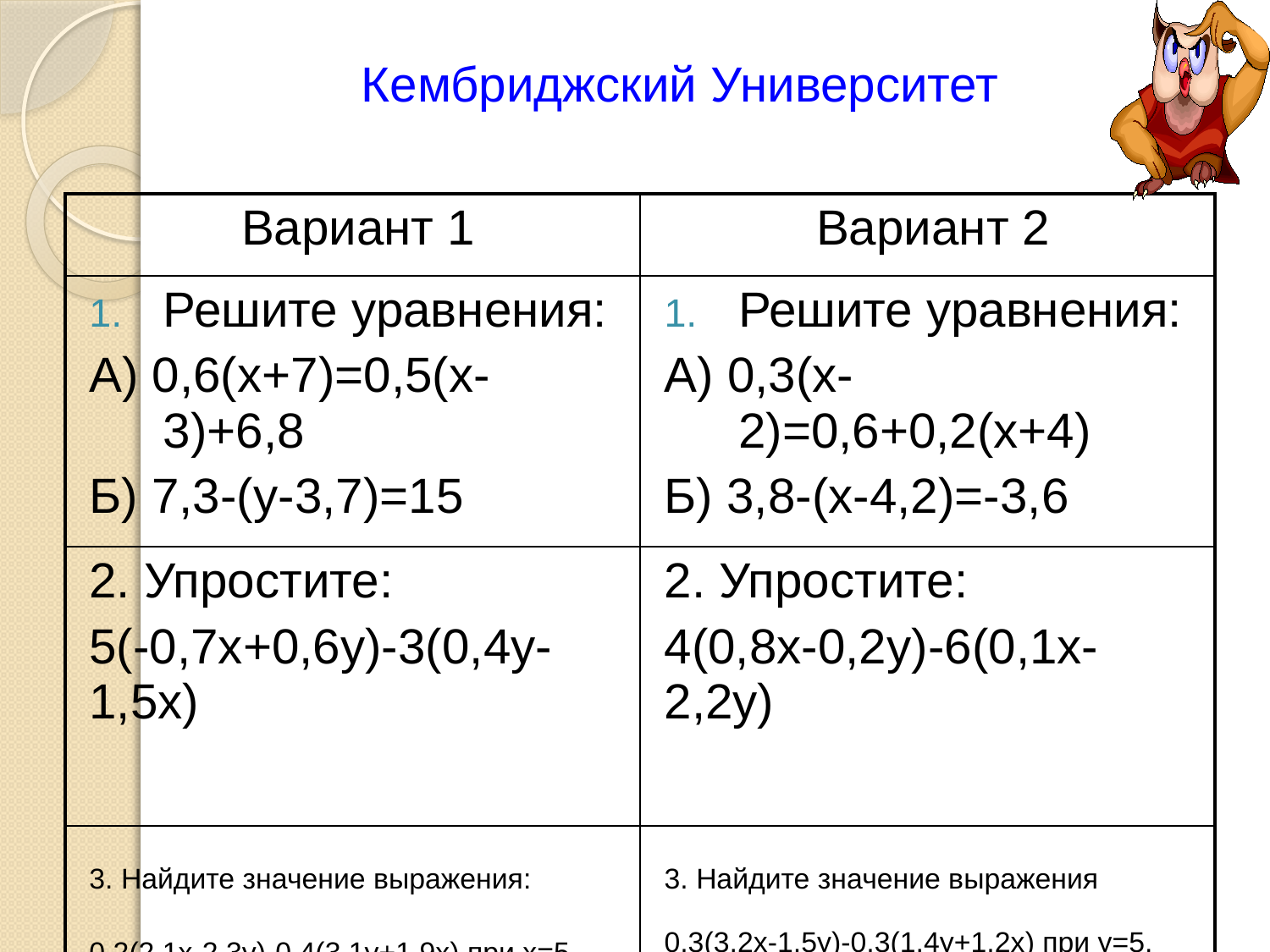

Кембриджский Университет
| Вариант 1 | Вариант 2 |
| --- | --- |
| Решите уравнения: А) 0,6(х+7)=0,5(х-3)+6,8 Б) 7,3-(у-3,7)=15 | Решите уравнения: А) 0,3(х-2)=0,6+0,2(х+4) Б) 3,8-(х-4,2)=-3,6 |
| 2. Упростите: 5(-0,7х+0,6у)-3(0,4у-1,5х) | 2. Упростите: 4(0,8х-0,2у)-6(0,1х-2,2у) |
| 3. Найдите значение выражения: 0,2(2,1х-2,3у)-0,4(3,1у+1,9х) при х=5, у=10 | 3. Найдите значение выражения 0,3(3,2х-1,5у)-0,3(1,4у+1,2х) при у=5, х=10 |